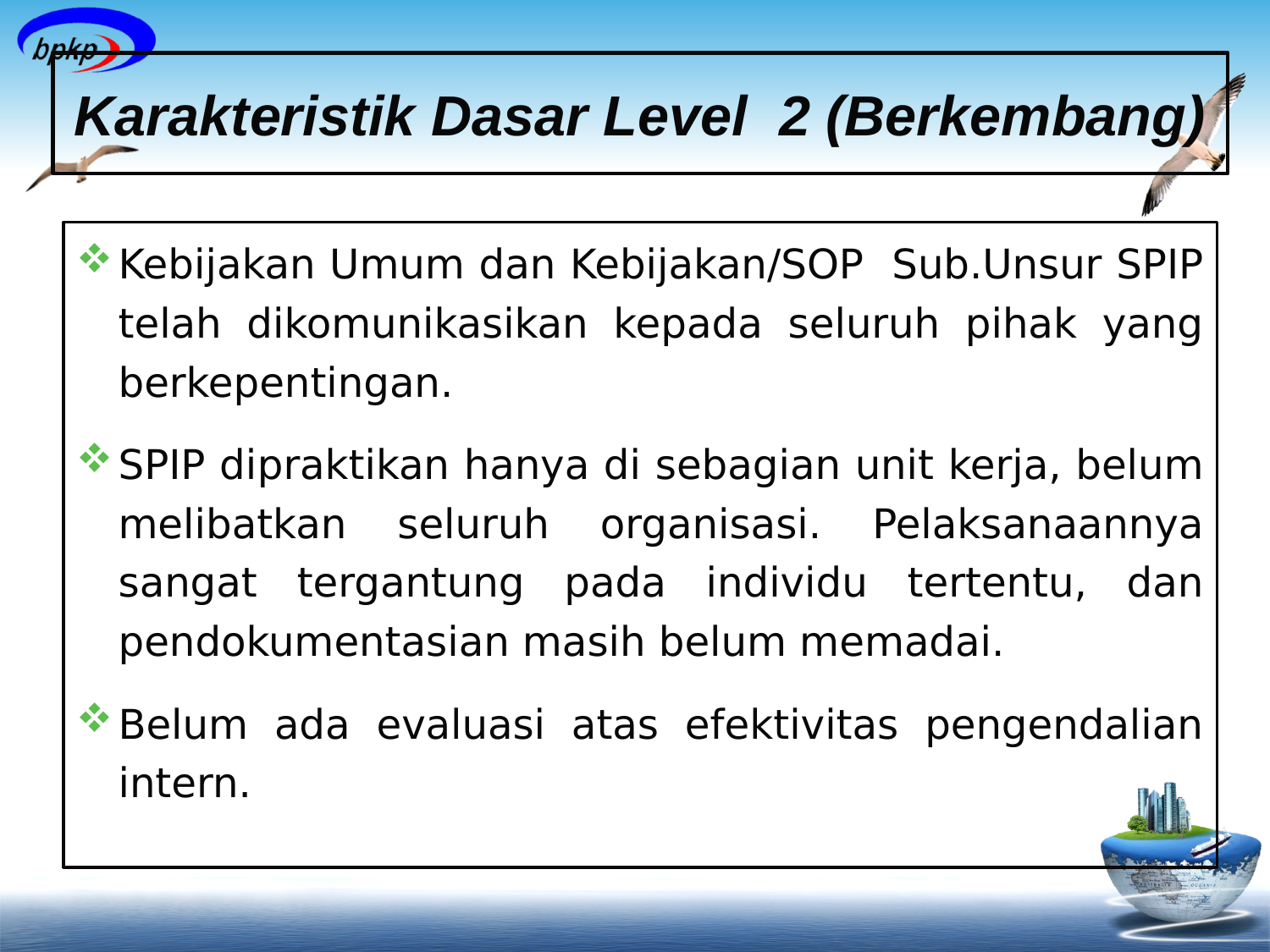

# Karakteristik Dasar Level  2 (Berkembang)
Kebijakan Umum dan Kebijakan/SOP  Sub.Unsur SPIP telah dikomunikasikan kepada seluruh pihak yang berkepentingan.
SPIP dipraktikan hanya di sebagian unit kerja, belum melibatkan seluruh organisasi. Pelaksanaannya sangat tergantung pada individu tertentu, dan pendokumentasian masih belum memadai.
Belum ada evaluasi atas efektivitas pengendalian intern.